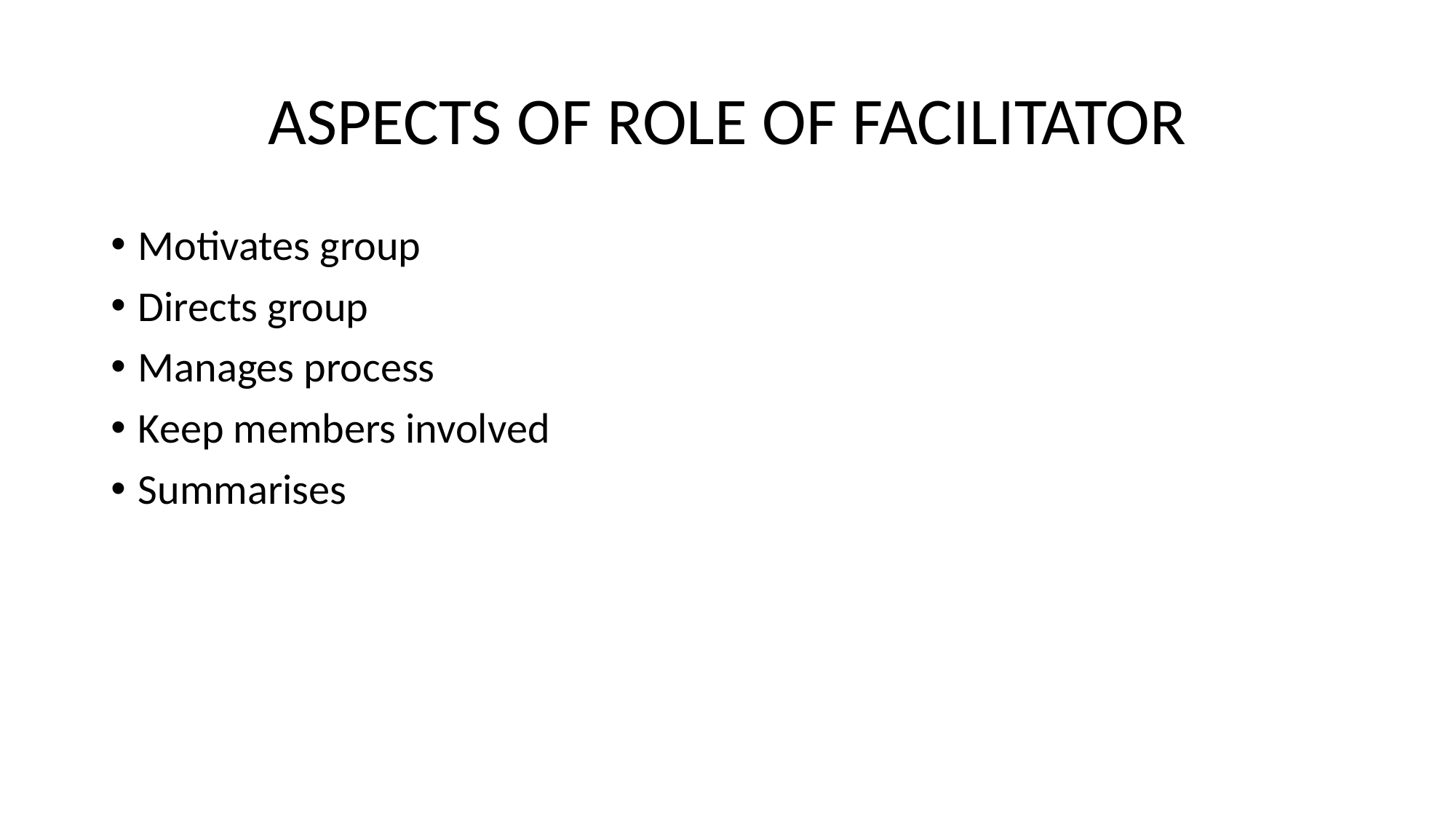

# ASPECTS OF ROLE OF FACILITATOR
Motivates group
Directs group
Manages process
Keep members involved
Summarises